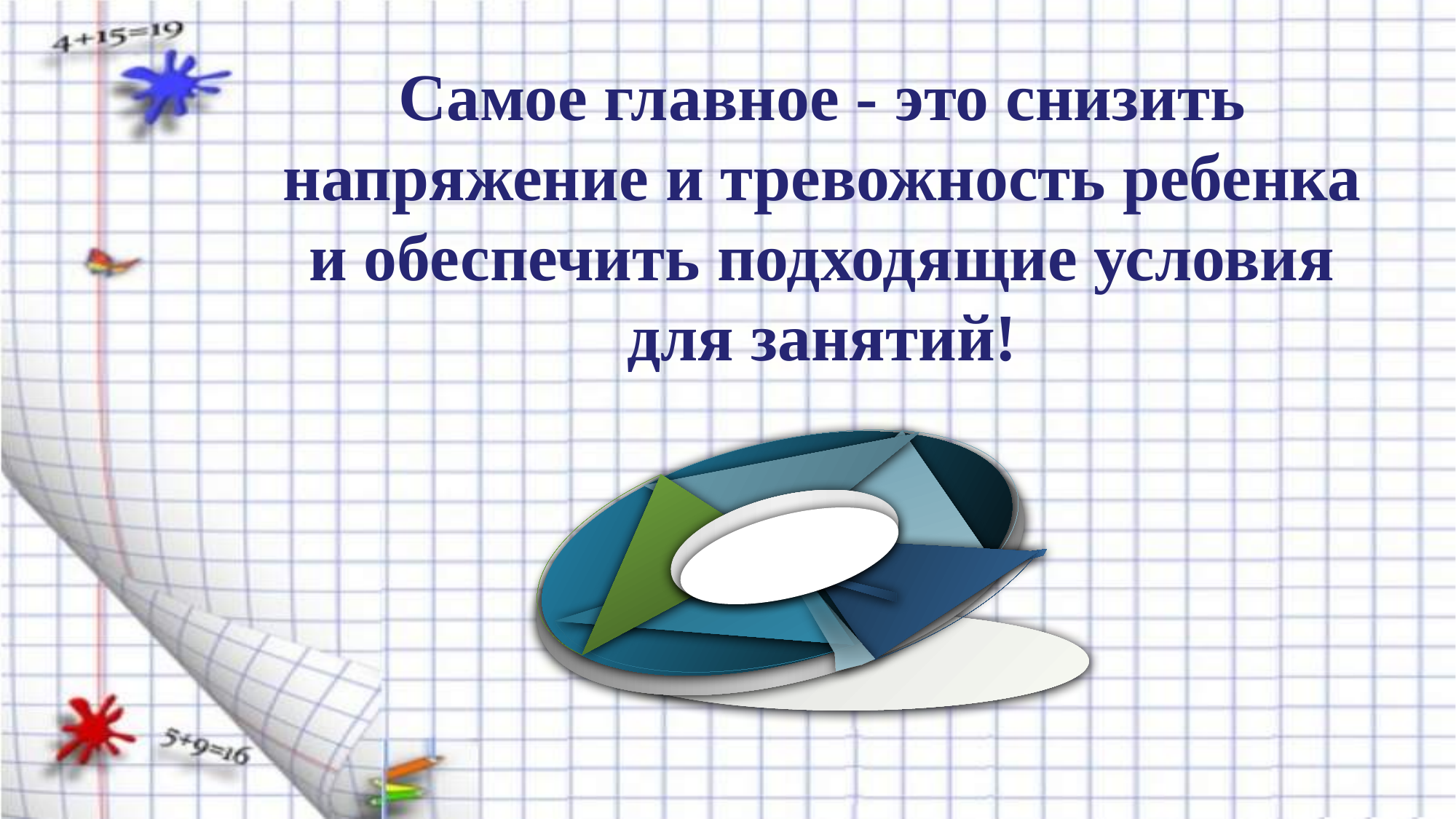

Самое главное - это снизить напряжение и тревожность ребенка и обеспечить подходящие условия для занятий!